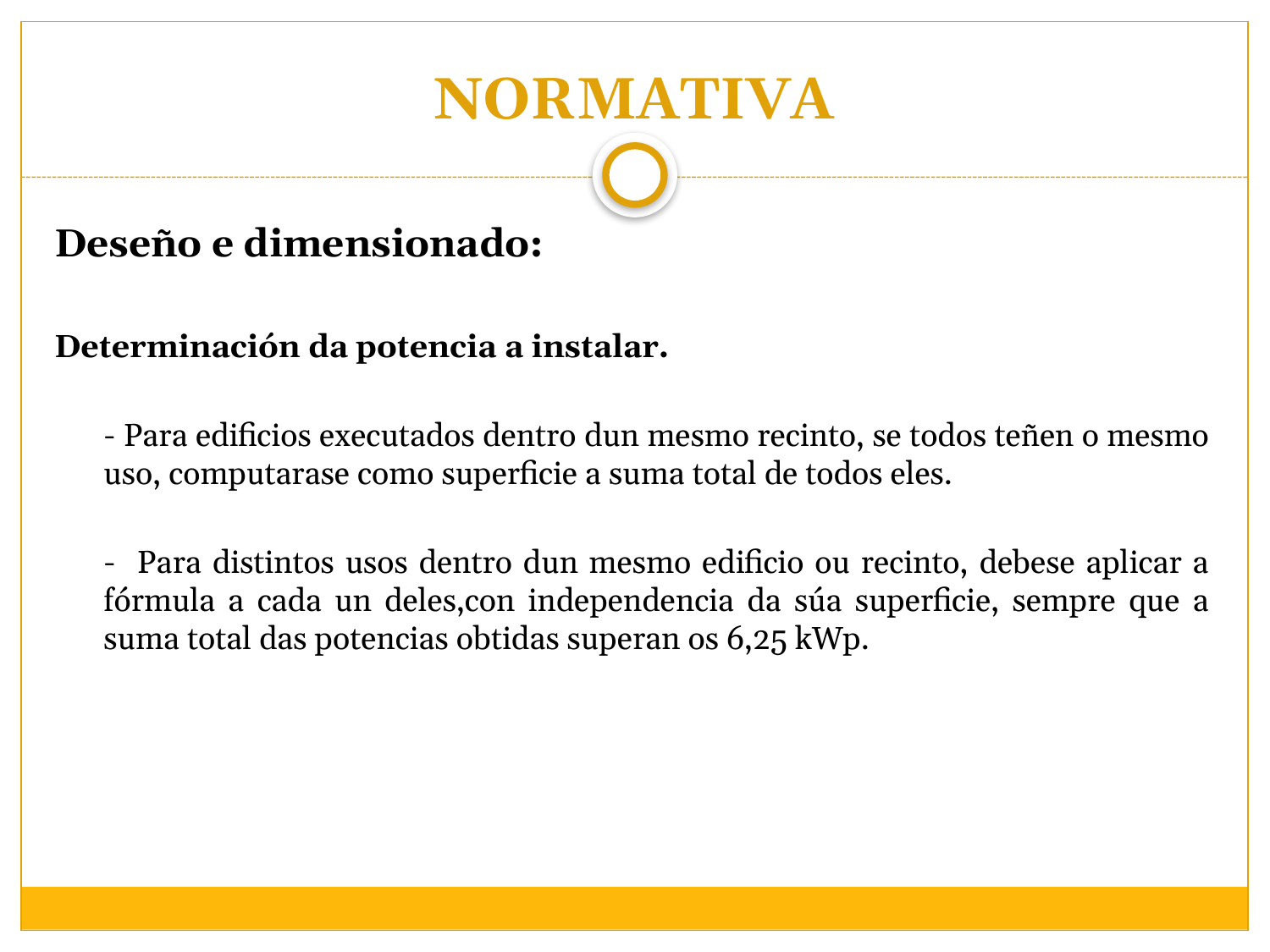

# NORMATIVA
Deseño e dimensionado:

Determinación da potencia a instalar.

- Para edificios executados dentro dun mesmo recinto, se todos teñen o mesmo uso, computarase como superficie a suma total de todos eles.

-  Para distintos usos dentro dun mesmo edificio ou recinto, debese aplicar a fórmula a cada un deles,con independencia da súa superficie, sempre que a suma total das potencias obtidas superan os 6,25 kWp.